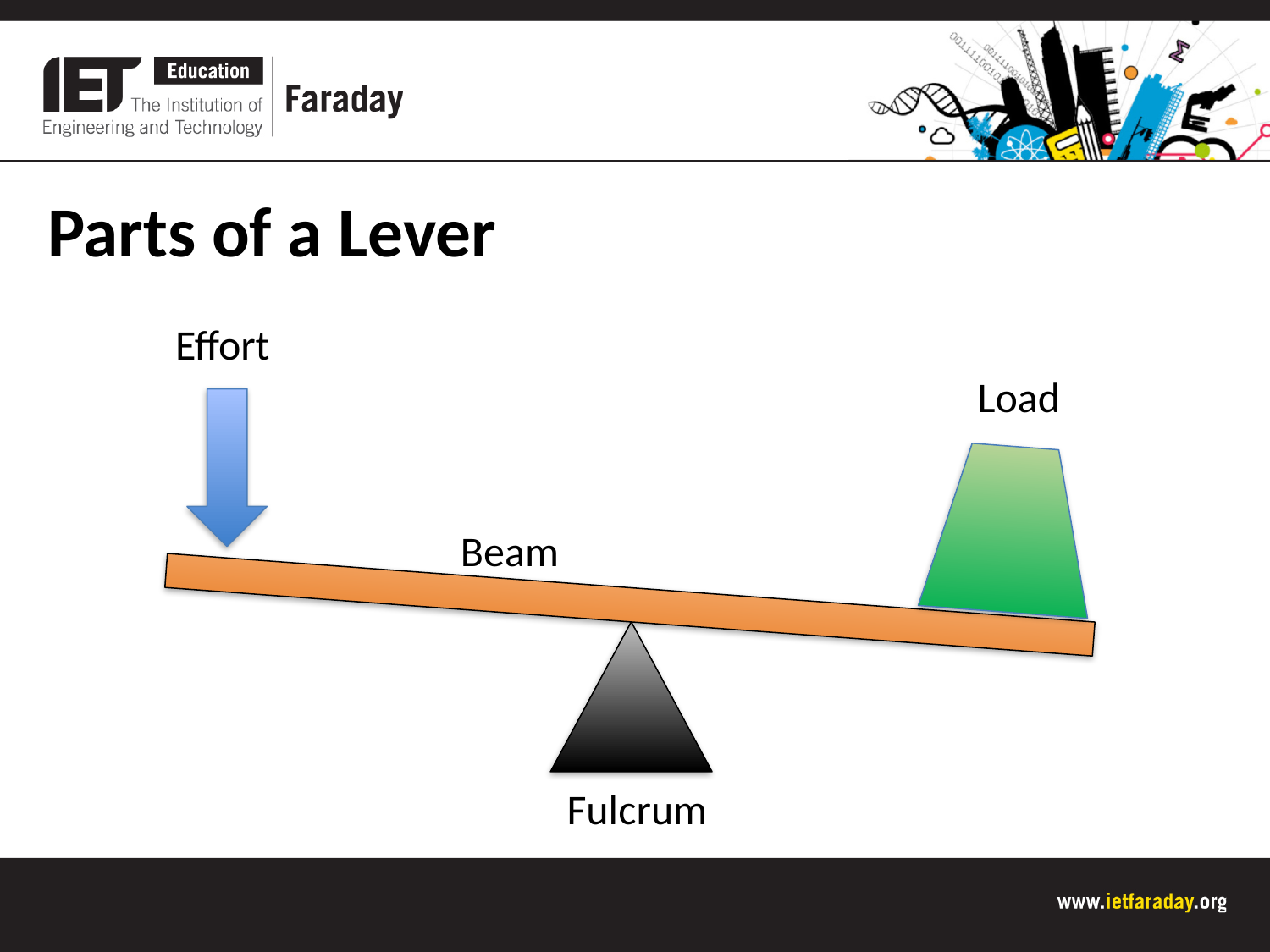

Parts of a Lever
Effort
Load

Beam

Fulcrum